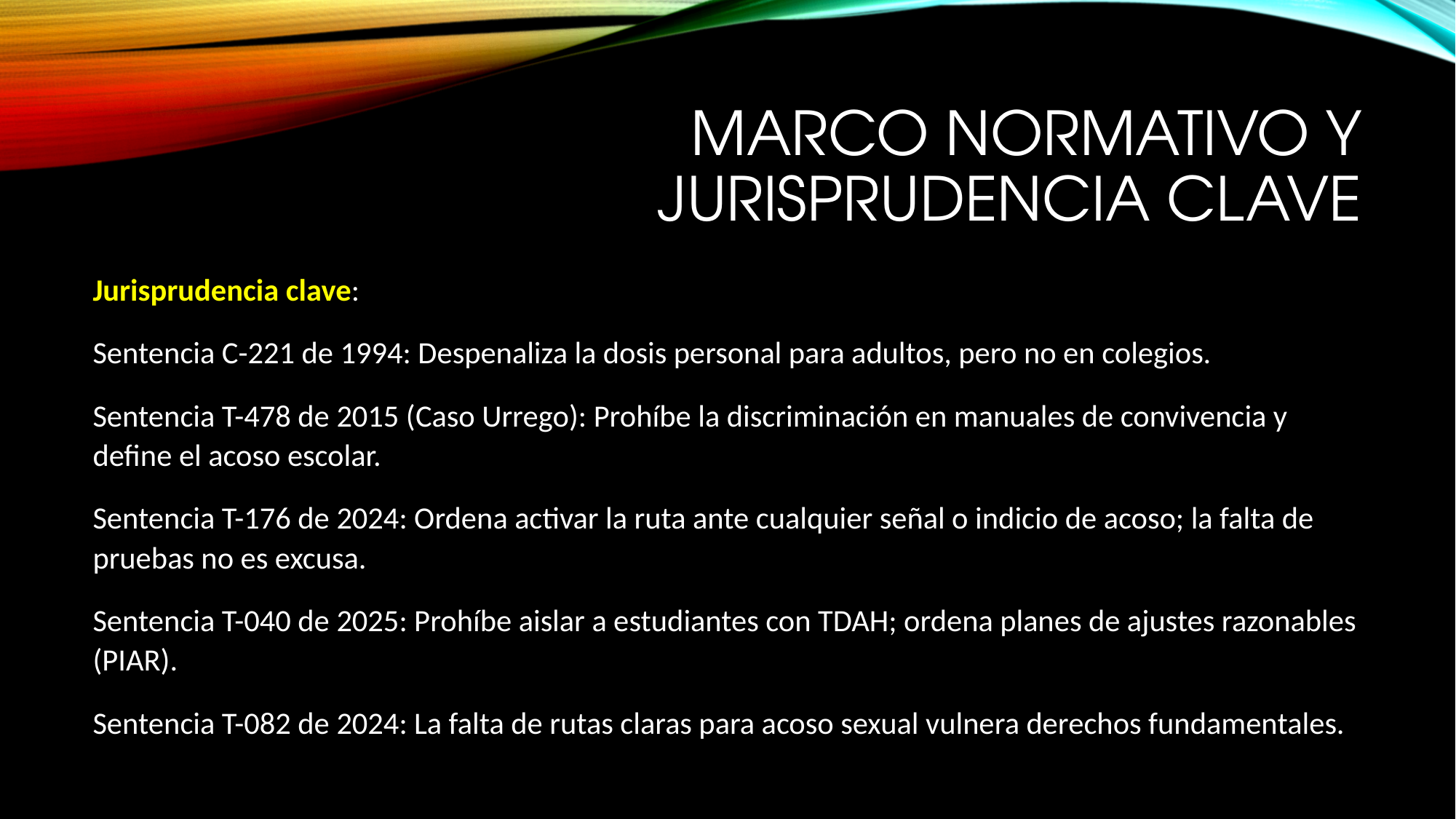

# Marco Normativo y Jurisprudencia Clave
Jurisprudencia clave:
Sentencia C-221 de 1994: Despenaliza la dosis personal para adultos, pero no en colegios.
Sentencia T-478 de 2015 (Caso Urrego): Prohíbe la discriminación en manuales de convivencia y define el acoso escolar.
Sentencia T-176 de 2024: Ordena activar la ruta ante cualquier señal o indicio de acoso; la falta de pruebas no es excusa.
Sentencia T-040 de 2025: Prohíbe aislar a estudiantes con TDAH; ordena planes de ajustes razonables (PIAR).
Sentencia T-082 de 2024: La falta de rutas claras para acoso sexual vulnera derechos fundamentales.